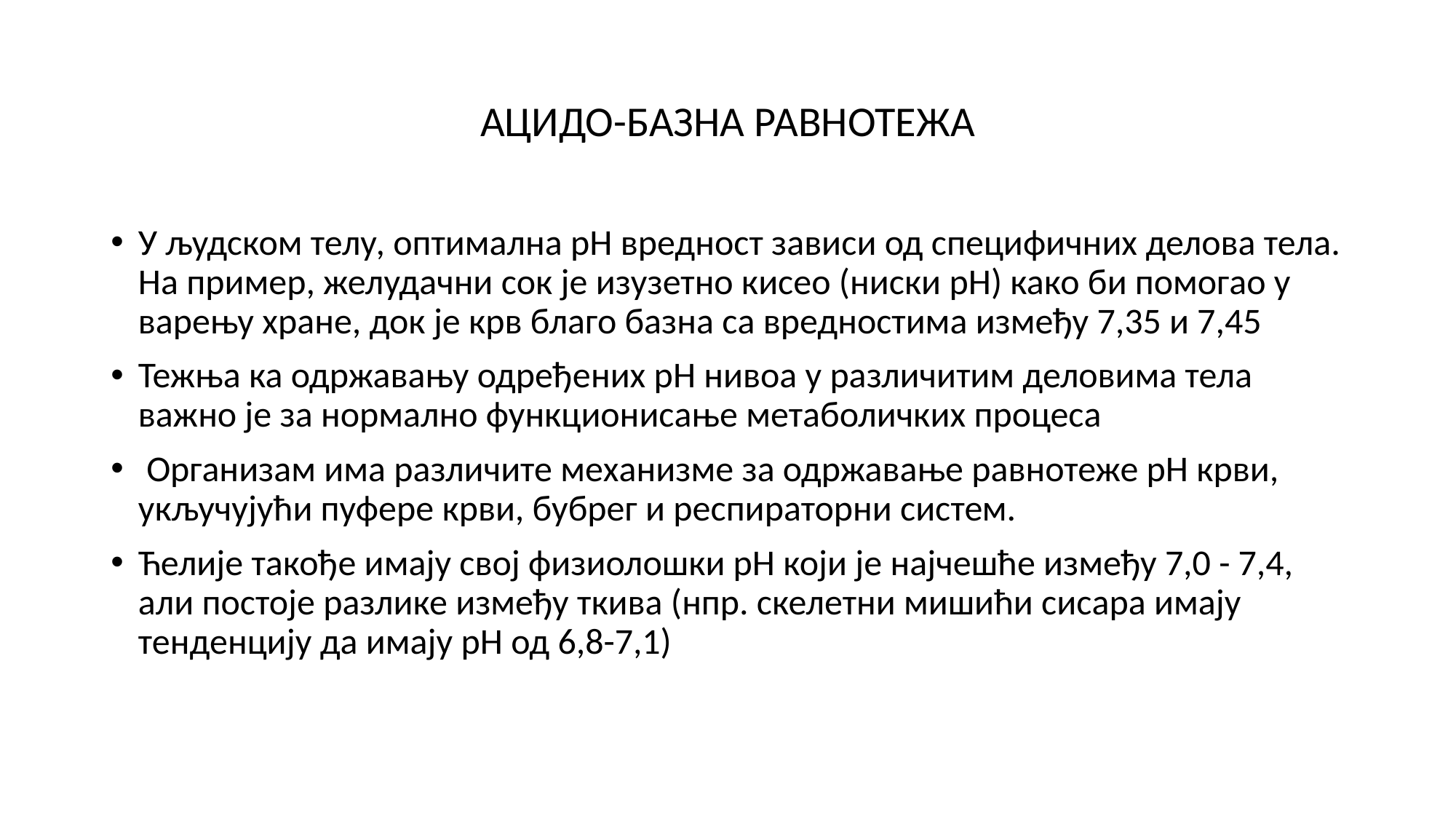

# АЦИДО-БАЗНА РАВНОТЕЖА
У људском телу, оптимална рН вредност зависи од специфичних делова тела. На пример, желудачни сок је изузетно кисео (ниски рН) како би помогао у варењу хране, док је крв благо базна са вредностима између 7,35 и 7,45
Тежња ка одржавању одређених рН нивоа у различитим деловима тела важно је за нормално функционисање метаболичких процеса
 Организам има различите механизме за одржавање равнотеже рН крви, укључујући пуфере крви, бубрег и респираторни систем.
Ћелије такође имају свој физиолошки рН који је најчешће између 7,0 - 7,4, али постоје разлике између ткива (нпр. скелетни мишићи сисара имају тенденцију да имају рН од 6,8-7,1)